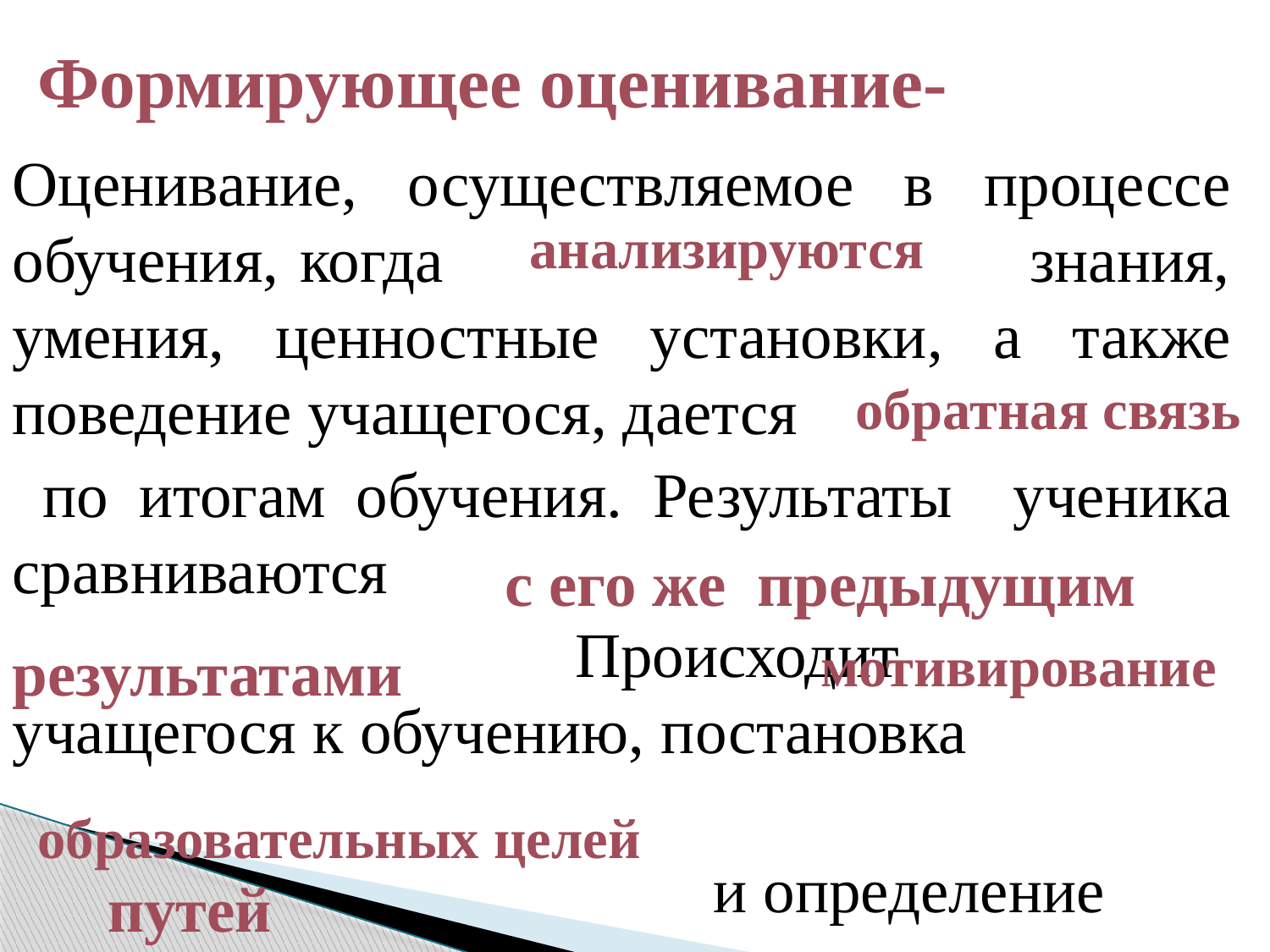

# Формирующее оценивание-
Оценивание, осуществляемое в процессе обучения, когда                           знания, умения, ценностные установки, а также поведение учащегося, дается
 по итогам обучения. Результаты  ученика сравниваются
                           Происходит                 учащегося к обучению, постановка
                                            и определение
                      их достижения.
анализируются
обратная связь

   с его же  предыдущим
мотивирование
результатами
образовательных целей
путей